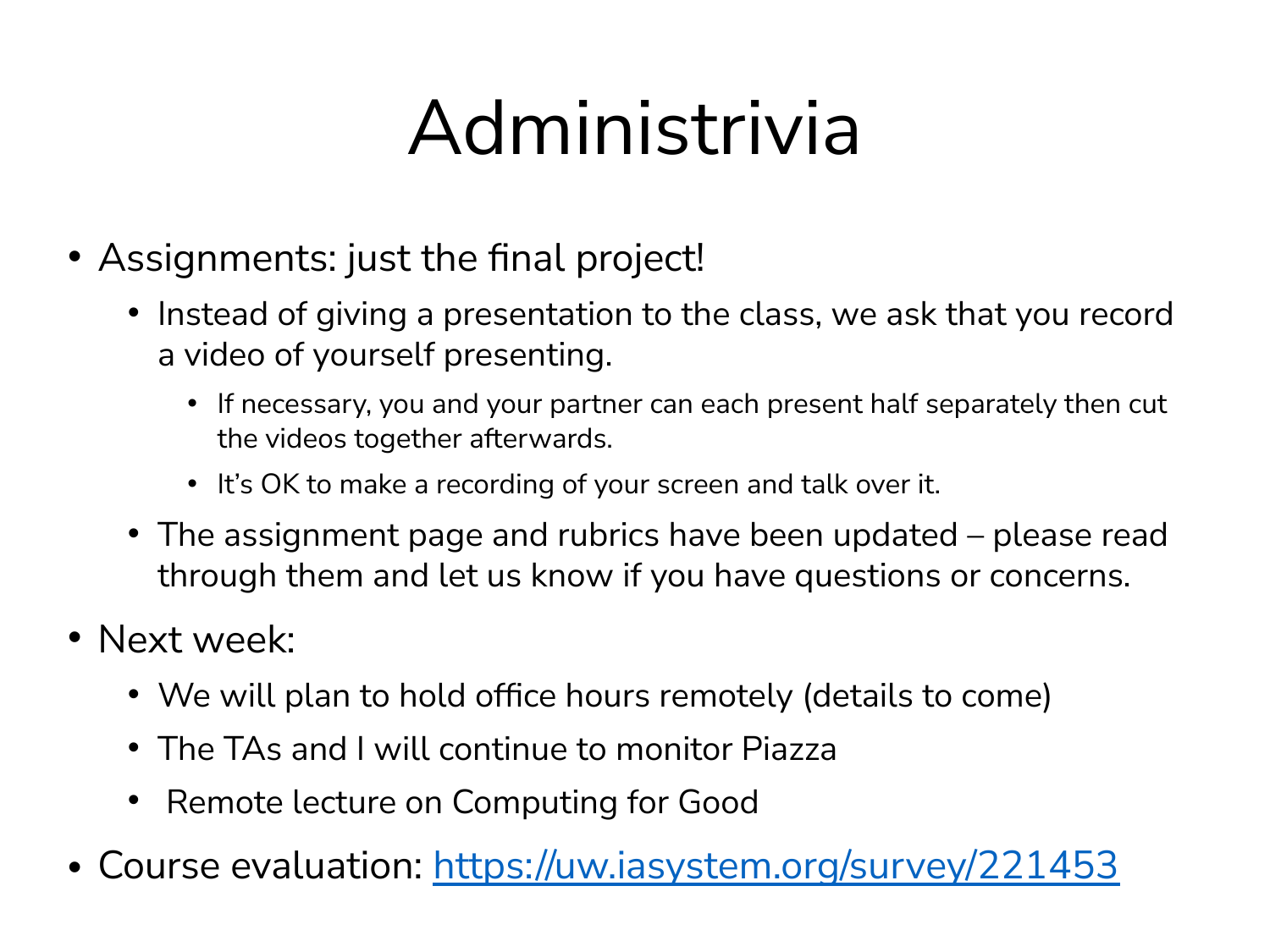

# Administrivia
Assignments: just the final project!
Instead of giving a presentation to the class, we ask that you record a video of yourself presenting.
If necessary, you and your partner can each present half separately then cut the videos together afterwards.
It’s OK to make a recording of your screen and talk over it.
The assignment page and rubrics have been updated – please read through them and let us know if you have questions or concerns.
Next week:
We will plan to hold office hours remotely (details to come)
The TAs and I will continue to monitor Piazza
 Remote lecture on Computing for Good
Course evaluation: https://uw.iasystem.org/survey/221453